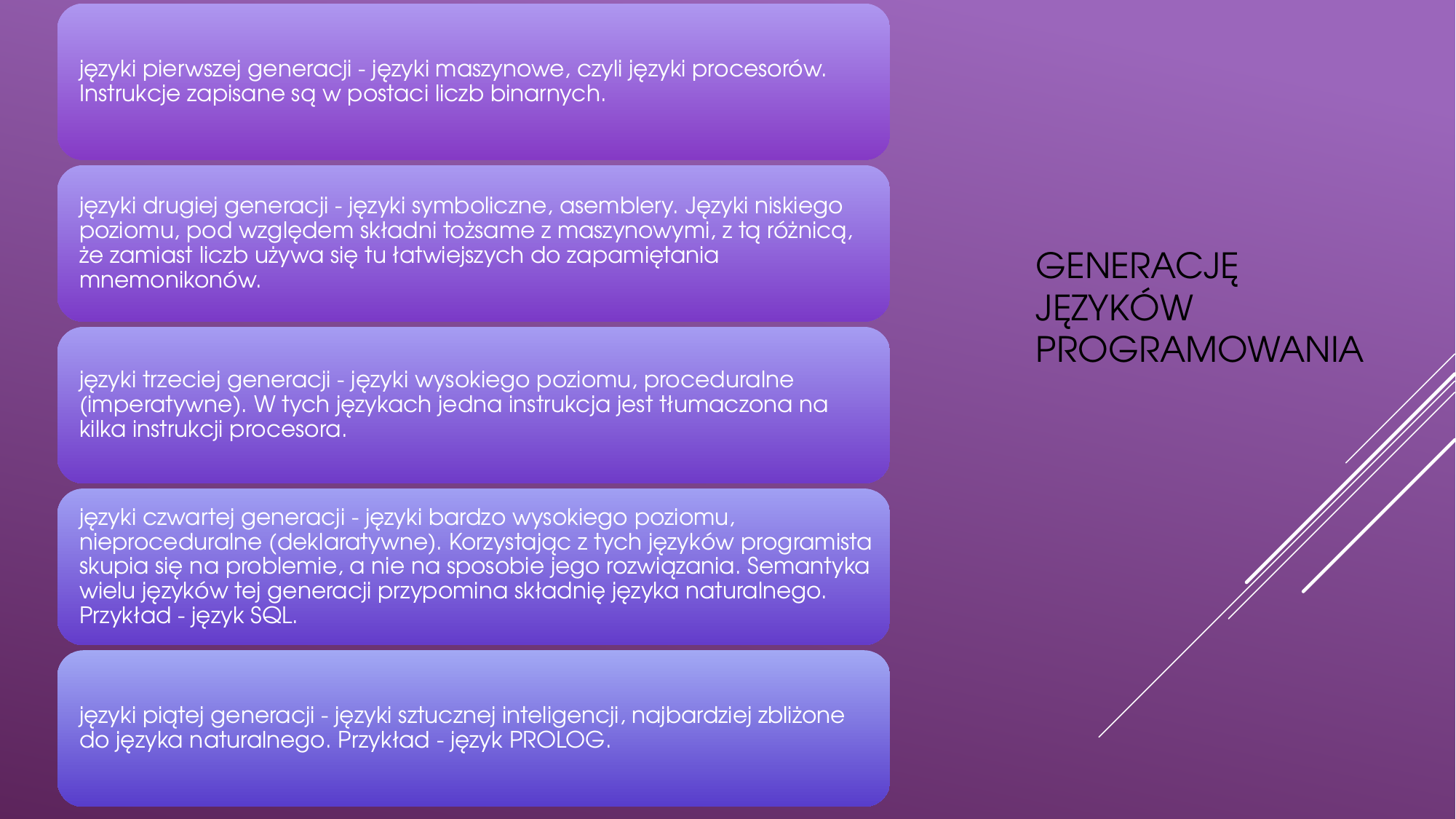

języki pierwszej generacji - języki maszynowe, czyli języki procesorów. Instrukcje zapisane są w postaci liczb binarnych.
języki drugiej generacji - języki symboliczne, asemblery. Języki niskiego poziomu, pod względem składni tożsame z maszynowymi, z tą różnicą, że zamiast liczb używa się tu łatwiejszych do zapamiętania mnemonikonów.
języki trzeciej generacji - języki wysokiego poziomu, proceduralne (imperatywne). W tych językach jedna instrukcja jest tłumaczona na kilka instrukcji procesora.
języki czwartej generacji - języki bardzo wysokiego poziomu, nieproceduralne (deklaratywne). Korzystając z tych języków programista skupia się na problemie, a nie na sposobie jego rozwiązania. Semantyka wielu języków tej generacji przypomina składnię języka naturalnego. Przykład - język SQL.
języki piątej generacji - języki sztucznej inteligencji, najbardziej zbliżone do języka naturalnego. Przykład - język PROLOG.

# generację języków programowania